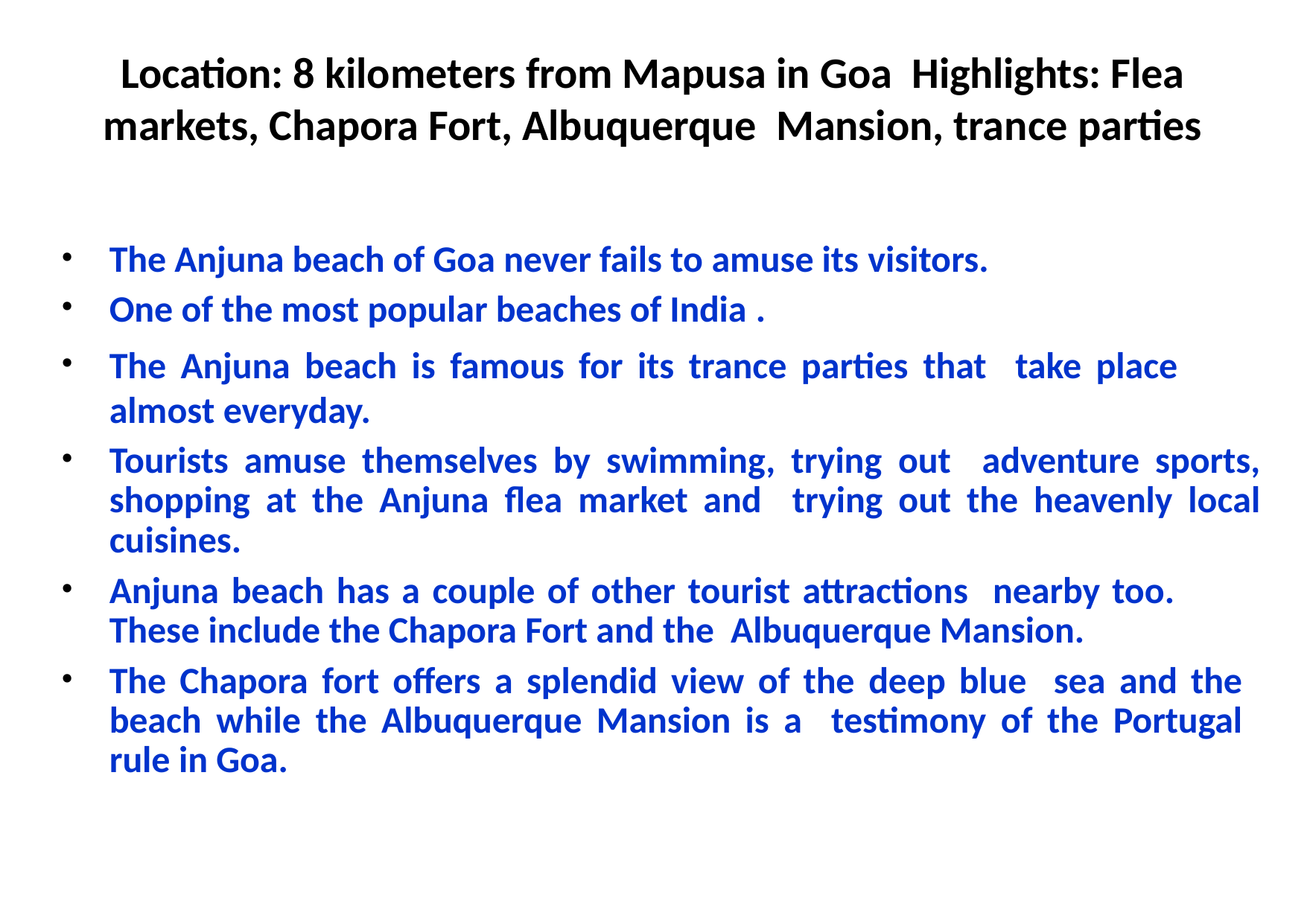

# Location: 8 kilometers from Mapusa in Goa  Highlights: Flea markets, Chapora Fort, Albuquerque  Mansion, trance parties
The Anjuna beach of Goa never fails to amuse its visitors.
One of the most popular beaches of India .
The Anjuna beach is famous for its trance parties that  take place almost everyday.
Tourists amuse themselves by swimming, trying out  adventure sports, shopping at the Anjuna flea market and  trying out the heavenly local cuisines.
Anjuna beach has a couple of other tourist attractions  nearby too. These include the Chapora Fort and the  Albuquerque Mansion.
The Chapora fort offers a splendid view of the deep blue  sea and the beach while the Albuquerque Mansion is a  testimony of the Portugal rule in Goa.